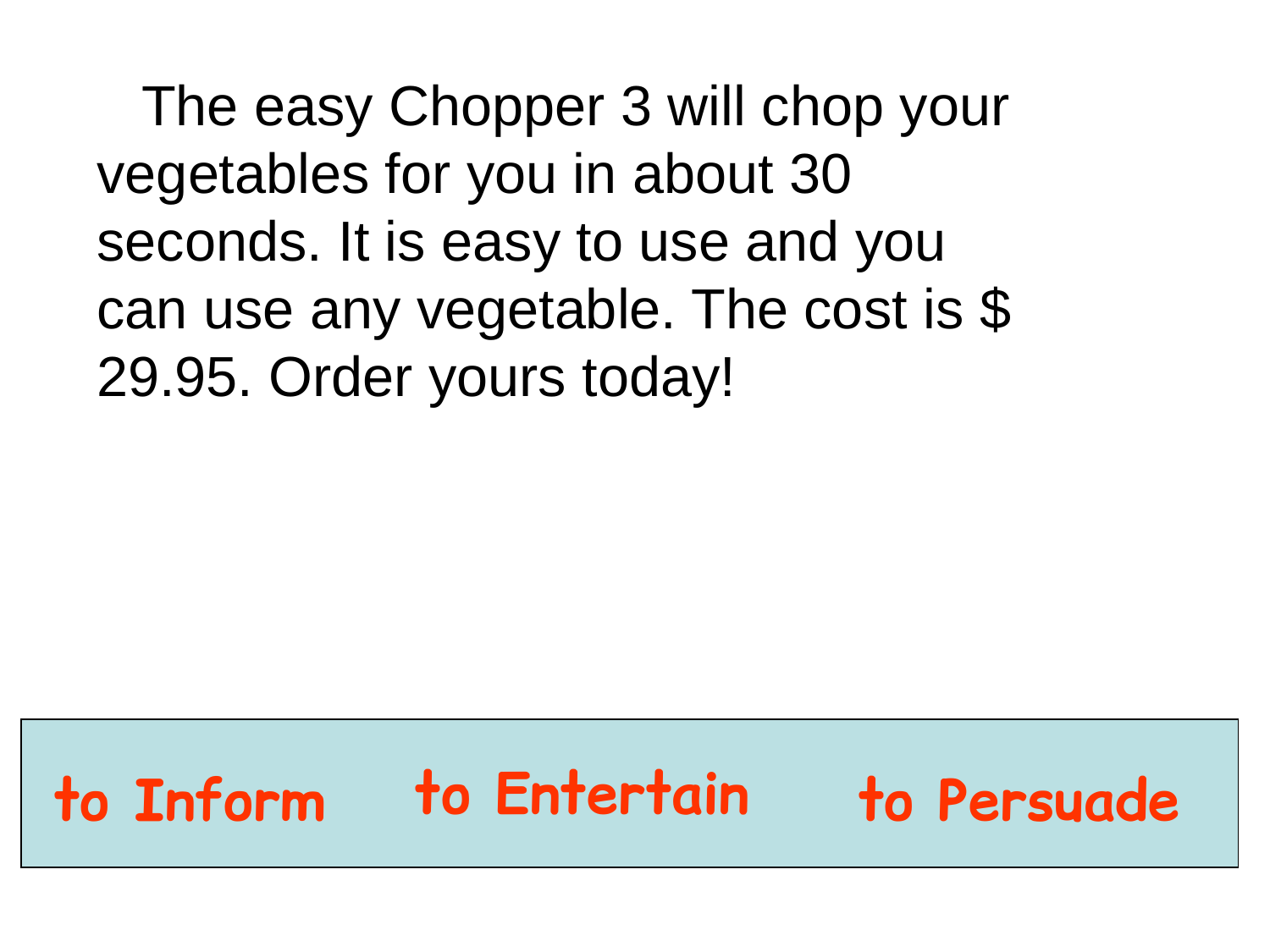

The easy Chopper 3 will chop your vegetables for you in about 30 seconds. It is easy to use and you can use any vegetable. The cost is $ 29.95. Order yours today!
 to Inform

 to Persuade
to Entertain